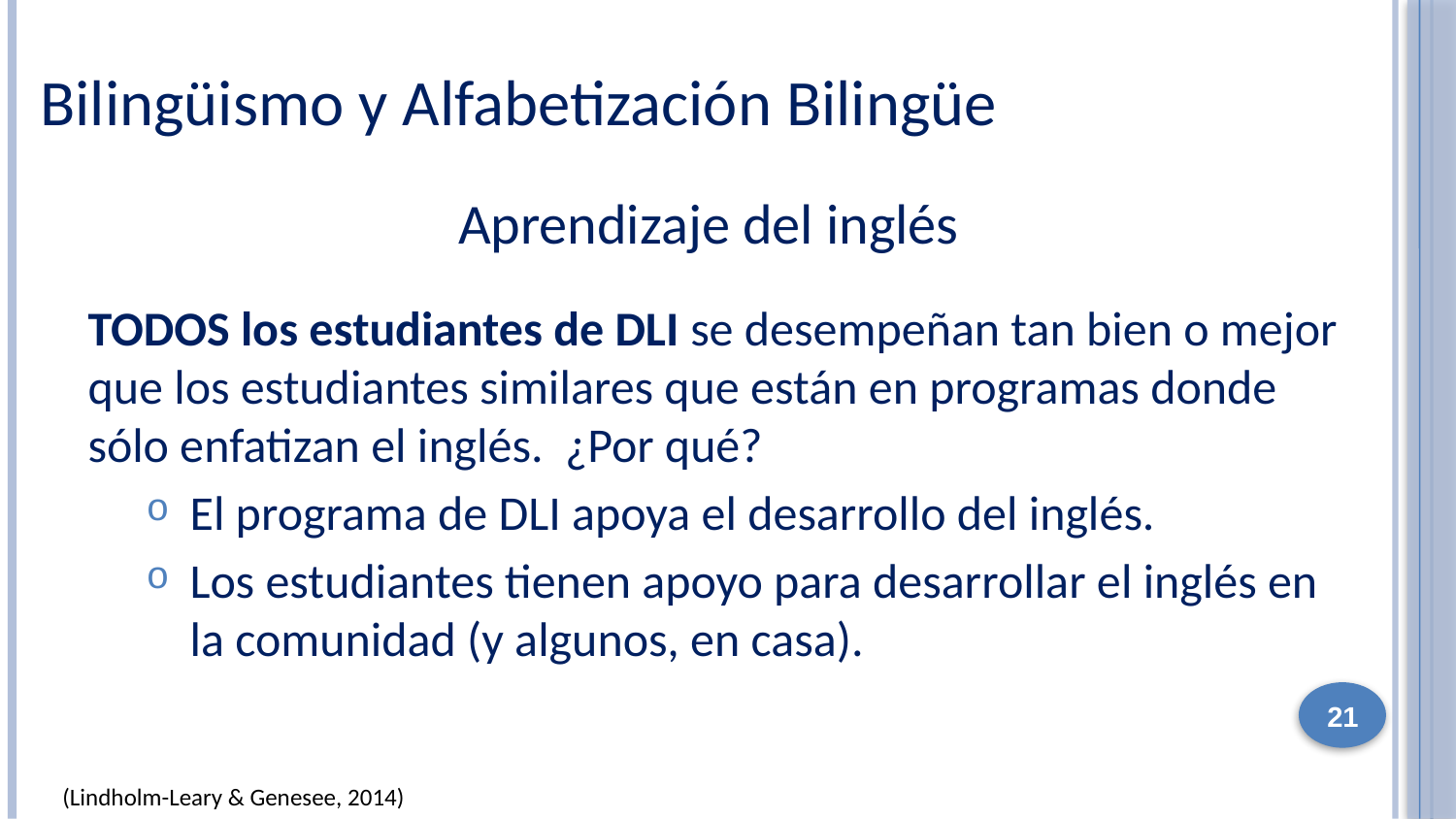

Bilingüismo y Alfabetización Bilingüe

Aprendizaje del inglés
TODOS los estudiantes de DLI se desempeñan tan bien o mejor que los estudiantes similares que están en programas donde sólo enfatizan el inglés.  ¿Por qué?
El programa de DLI apoya el desarrollo del inglés.
Los estudiantes tienen apoyo para desarrollar el inglés en la comunidad (y algunos, en casa).

21
(Lindholm-Leary & Genesee, 2014)